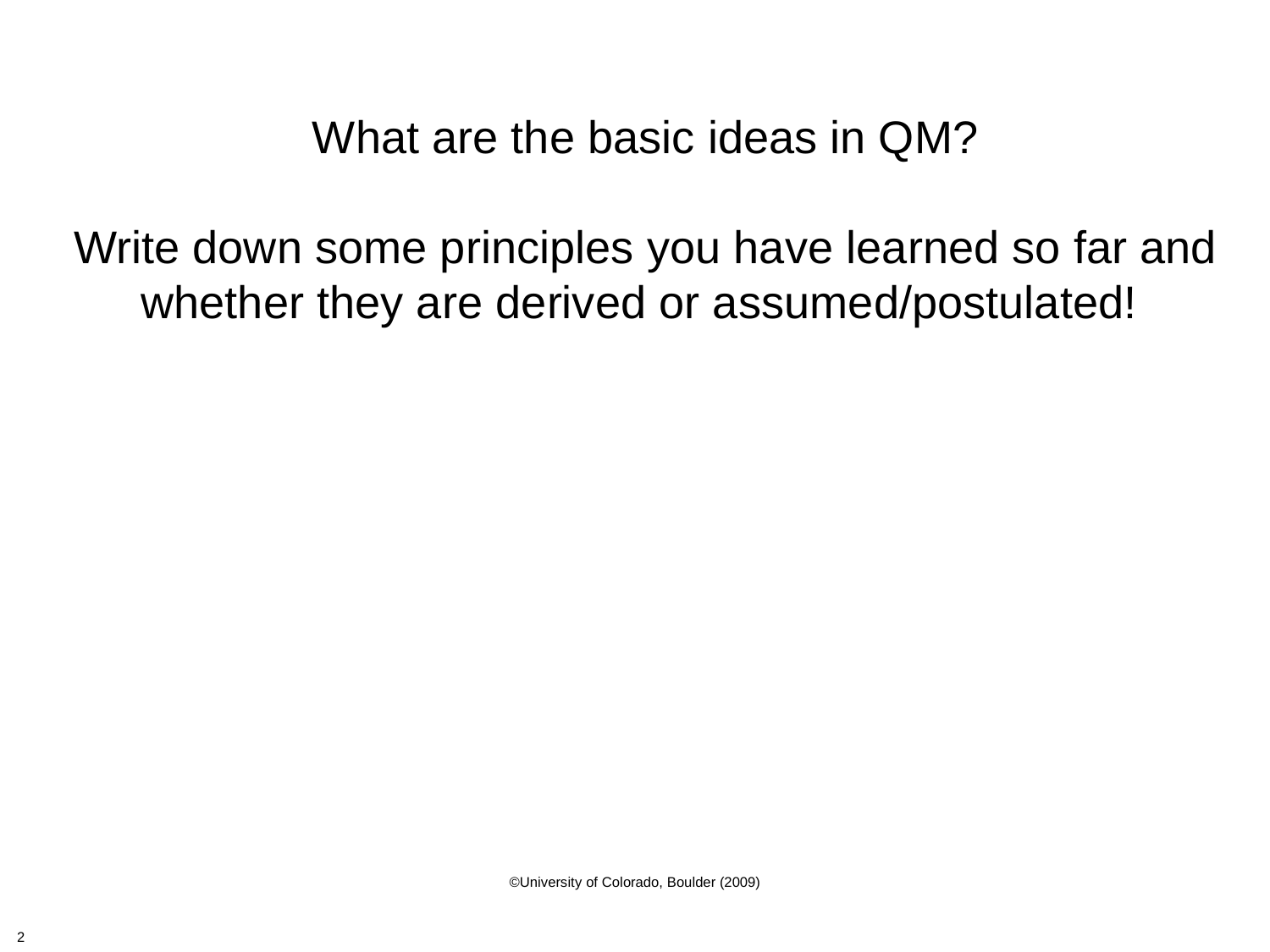

What are the basic ideas in QM?

Write down some principles you have learned so far and
whether they are derived or assumed/postulated!
©University of Colorado, Boulder (2009)

2